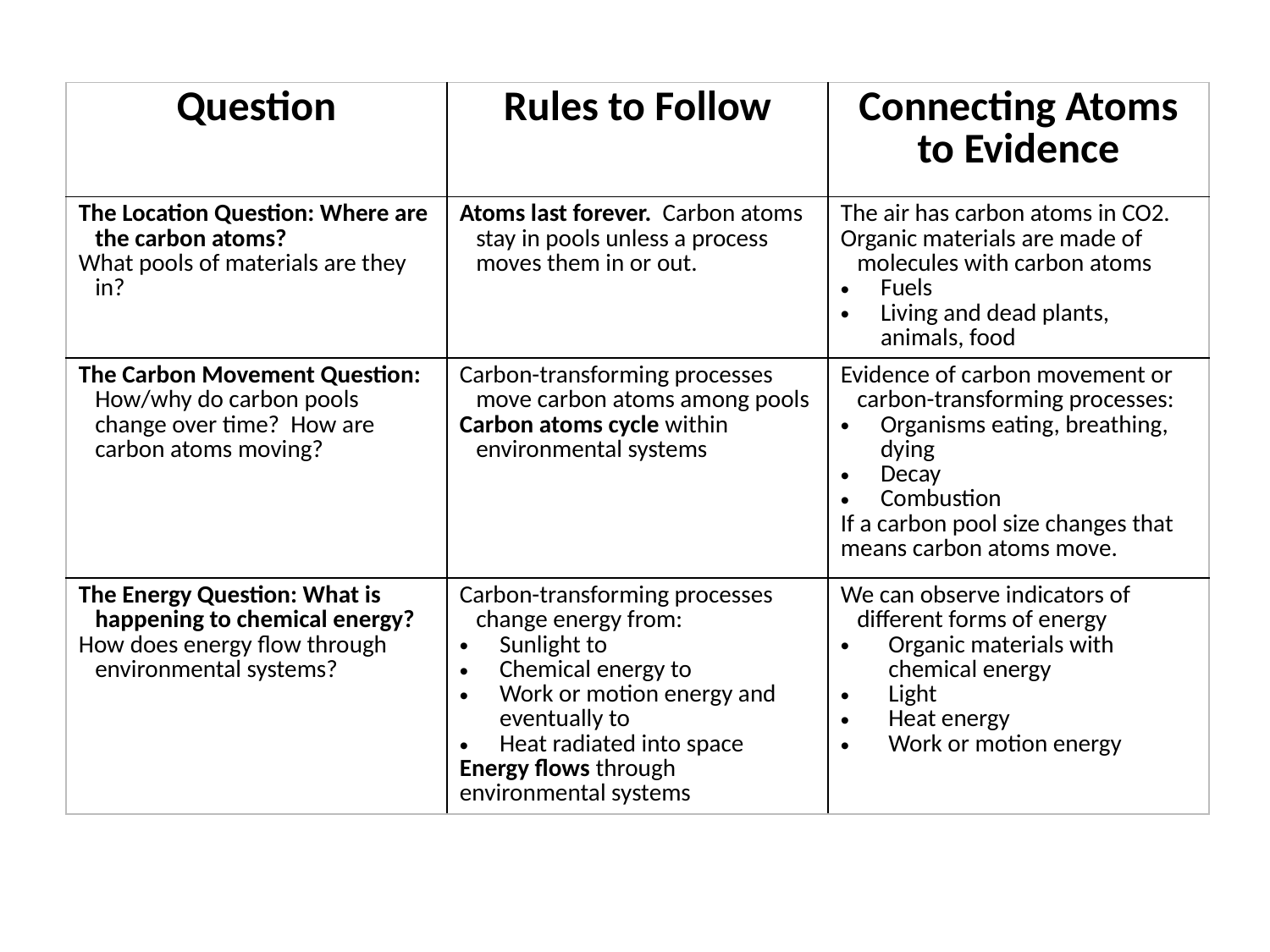

| Question | Rules to Follow | Connecting Atoms to Evidence |
| --- | --- | --- |
| The Location Question: Where are the carbon atoms? What pools of materials are they in? | Atoms last forever. Carbon atoms stay in pools unless a process moves them in or out. | The air has carbon atoms in CO2. Organic materials are made of molecules with carbon atoms Fuels Living and dead plants, animals, food |
| The Carbon Movement Question: How/why do carbon pools change over time? How are carbon atoms moving? | Carbon-transforming processes move carbon atoms among pools Carbon atoms cycle within environmental systems | Evidence of carbon movement or carbon-transforming processes: Organisms eating, breathing, dying Decay Combustion If a carbon pool size changes that means carbon atoms move. |
| The Energy Question: What is happening to chemical energy? How does energy flow through environmental systems? | Carbon-transforming processes change energy from: Sunlight to Chemical energy to Work or motion energy and eventually to Heat radiated into space Energy flows through environmental systems | We can observe indicators of different forms of energy Organic materials with chemical energy Light Heat energy Work or motion energy |